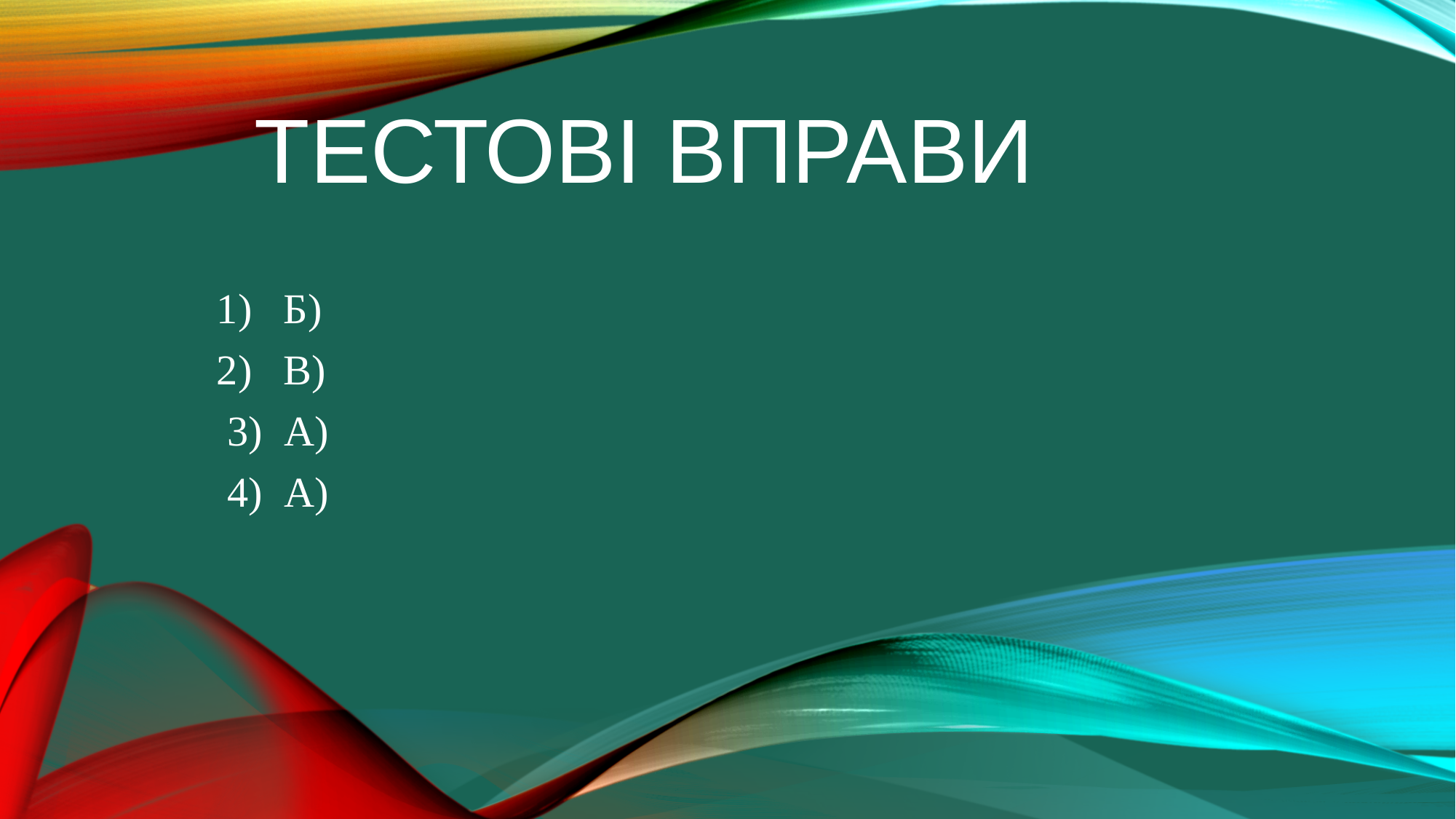

# Тестові вправи

    1)   Б)
    2)   В)
     3)  А)
     4)  А)